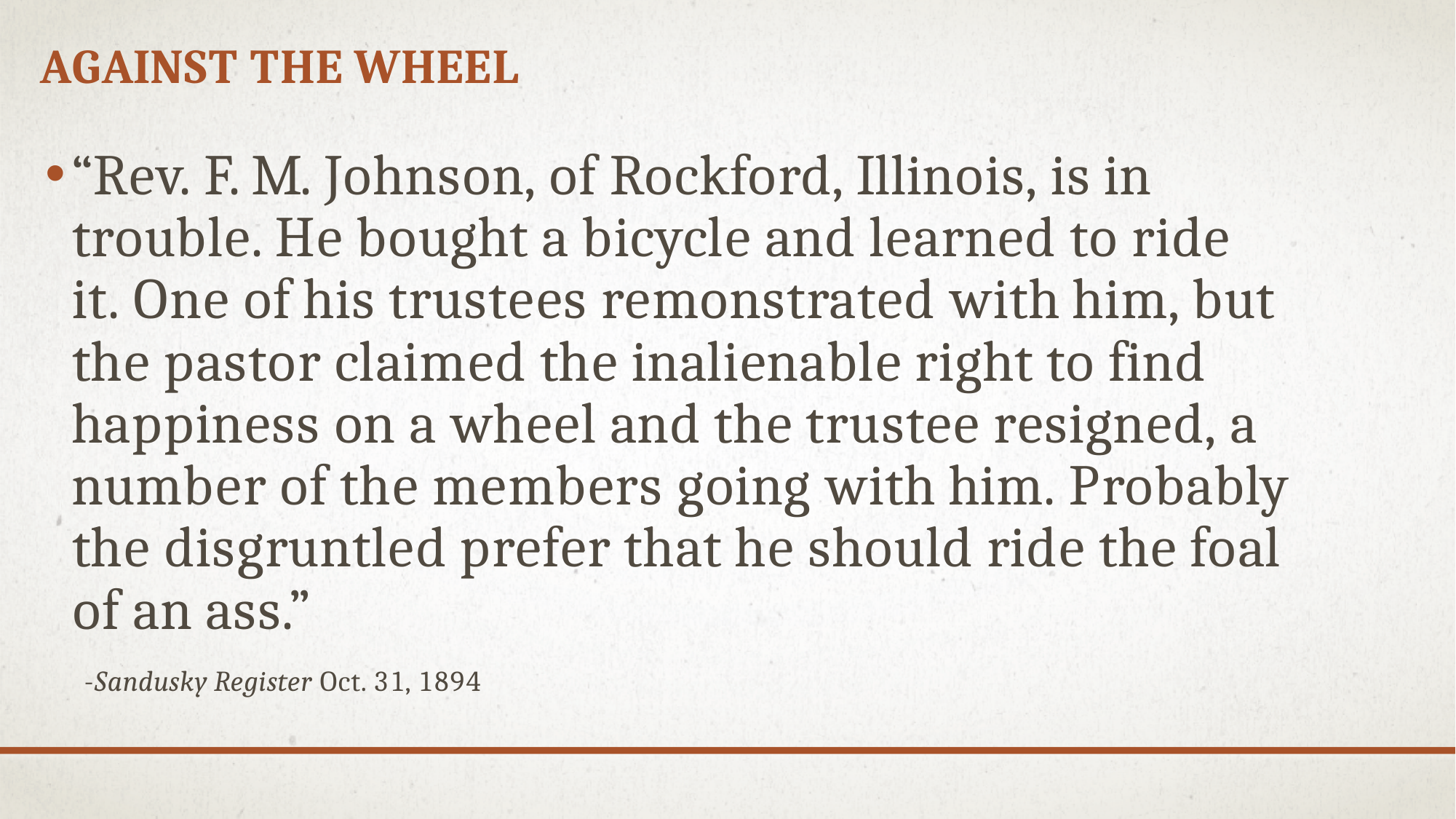

# Against the Wheel
“Rev. F. M. Johnson, of Rockford, Illinois, is in trouble. He bought a bicycle and learned to ride it. One of his trustees remonstrated with him, but the pastor claimed the inalienable right to find happiness on a wheel and the trustee resigned, a number of the members going with him. Probably the disgruntled prefer that he should ride the foal of an ass.”
 -Sandusky Register Oct. 31, 1894